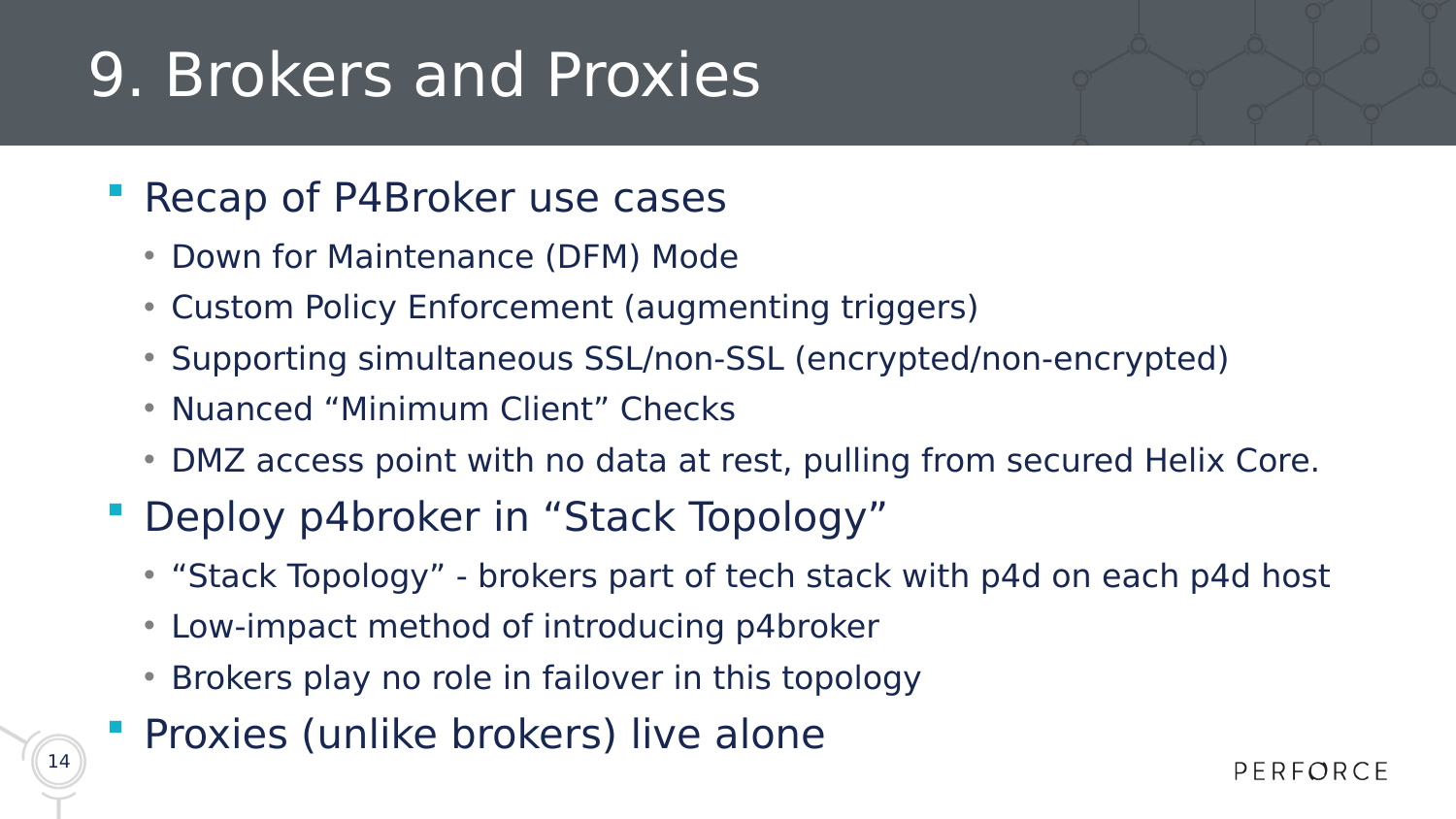

# 9. Brokers and Proxies
Recap of P4Broker use cases
Down for Maintenance (DFM) Mode
Custom Policy Enforcement (augmenting triggers)
Supporting simultaneous SSL/non-SSL (encrypted/non-encrypted)
Nuanced “Minimum Client” Checks
DMZ access point with no data at rest, pulling from secured Helix Core.
Deploy p4broker in “Stack Topology”
“Stack Topology” - brokers part of tech stack with p4d on each p4d host
Low-impact method of introducing p4broker
Brokers play no role in failover in this topology
Proxies (unlike brokers) live alone